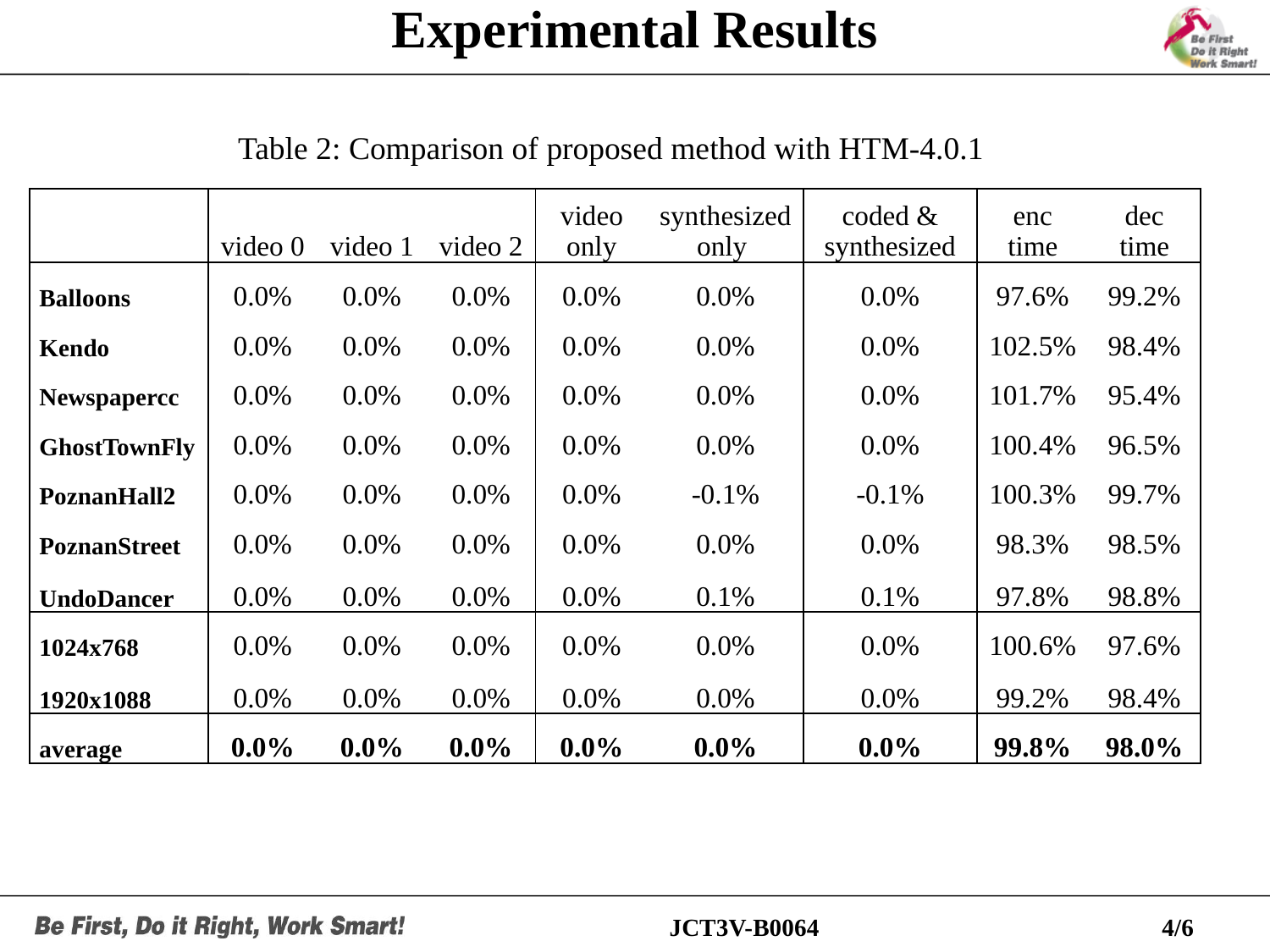

Experimental Results
# Table 2: Comparison of proposed method with HTM-4.0.1
|  | video 0 | video 1 | video 2 | video only | synthesized only | coded & synthesized | enc time | dec time |
| --- | --- | --- | --- | --- | --- | --- | --- | --- |
| Balloons | 0.0% | 0.0% | 0.0% | 0.0% | 0.0% | 0.0% | 97.6% | 99.2% |
| Kendo | 0.0% | 0.0% | 0.0% | 0.0% | 0.0% | 0.0% | 102.5% | 98.4% |
| Newspapercc | 0.0% | 0.0% | 0.0% | 0.0% | 0.0% | 0.0% | 101.7% | 95.4% |
| GhostTownFly | 0.0% | 0.0% | 0.0% | 0.0% | 0.0% | 0.0% | 100.4% | 96.5% |
| PoznanHall2 | 0.0% | 0.0% | 0.0% | 0.0% | -0.1% | -0.1% | 100.3% | 99.7% |
| PoznanStreet | 0.0% | 0.0% | 0.0% | 0.0% | 0.0% | 0.0% | 98.3% | 98.5% |
| UndoDancer | 0.0% | 0.0% | 0.0% | 0.0% | 0.1% | 0.1% | 97.8% | 98.8% |
| 1024x768 | 0.0% | 0.0% | 0.0% | 0.0% | 0.0% | 0.0% | 100.6% | 97.6% |
| 1920x1088 | 0.0% | 0.0% | 0.0% | 0.0% | 0.0% | 0.0% | 99.2% | 98.4% |
| average | 0.0% | 0.0% | 0.0% | 0.0% | 0.0% | 0.0% | 99.8% | 98.0% |
JCT3V-B0064
4/6